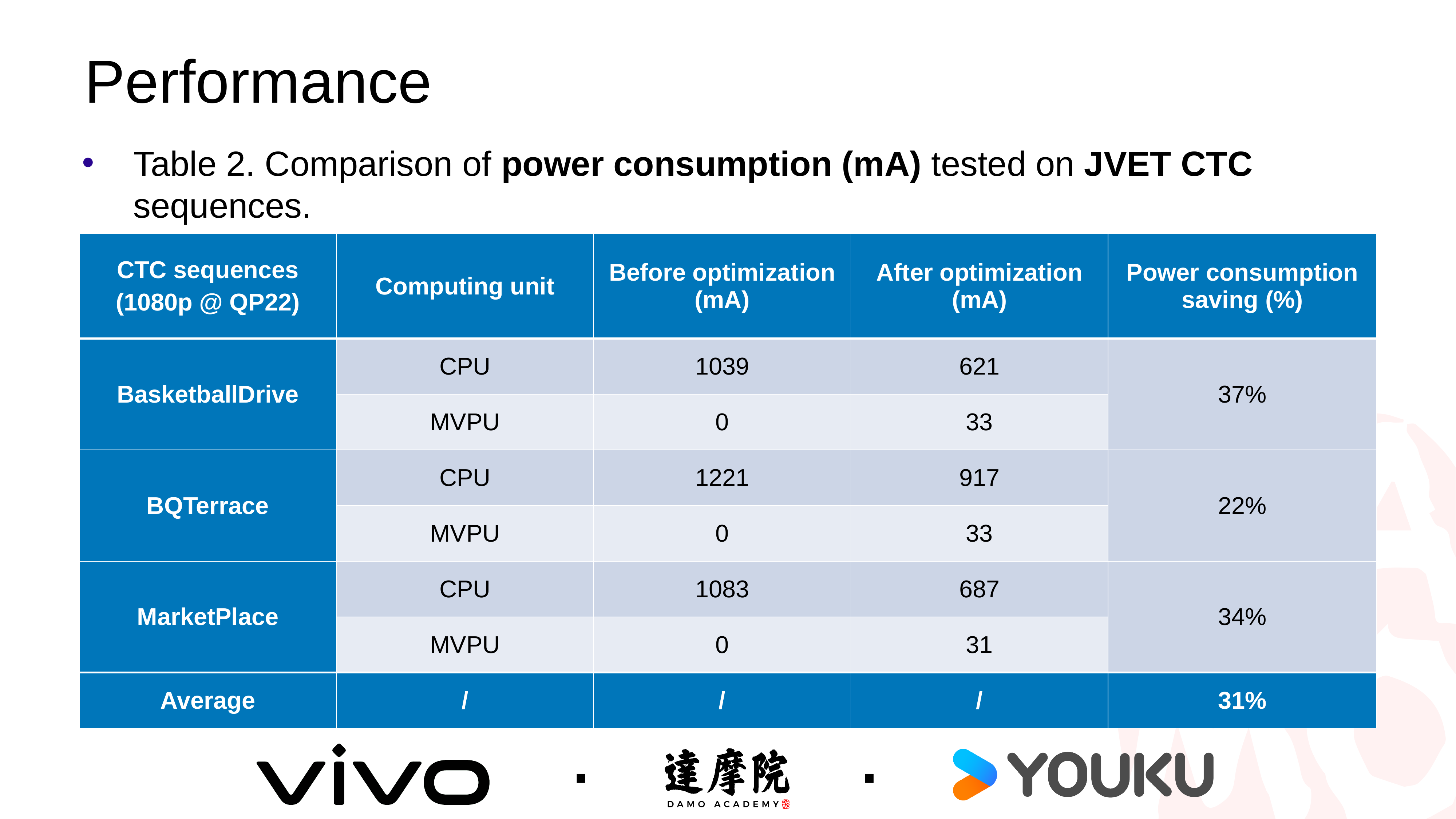

Performance
Table 2. Comparison of power consumption (mA) tested on JVET CTC sequences.
| CTC sequences (1080p @ QP22) | Computing unit | Before optimization (mA) | After optimization (mA) | Power consumption saving (%) |
| --- | --- | --- | --- | --- |
| BasketballDrive | CPU | 1039 | 621 | 37% |
|  | MVPU | 0 | 33 |  |
| BQTerrace | CPU | 1221 | 917 | 22% |
|  | MVPU | 0 | 33 |  |
| MarketPlace | CPU | 1083 | 687 | 34% |
|  | MVPU | 0 | 31 |  |
| Average | / | / | / | 31% |